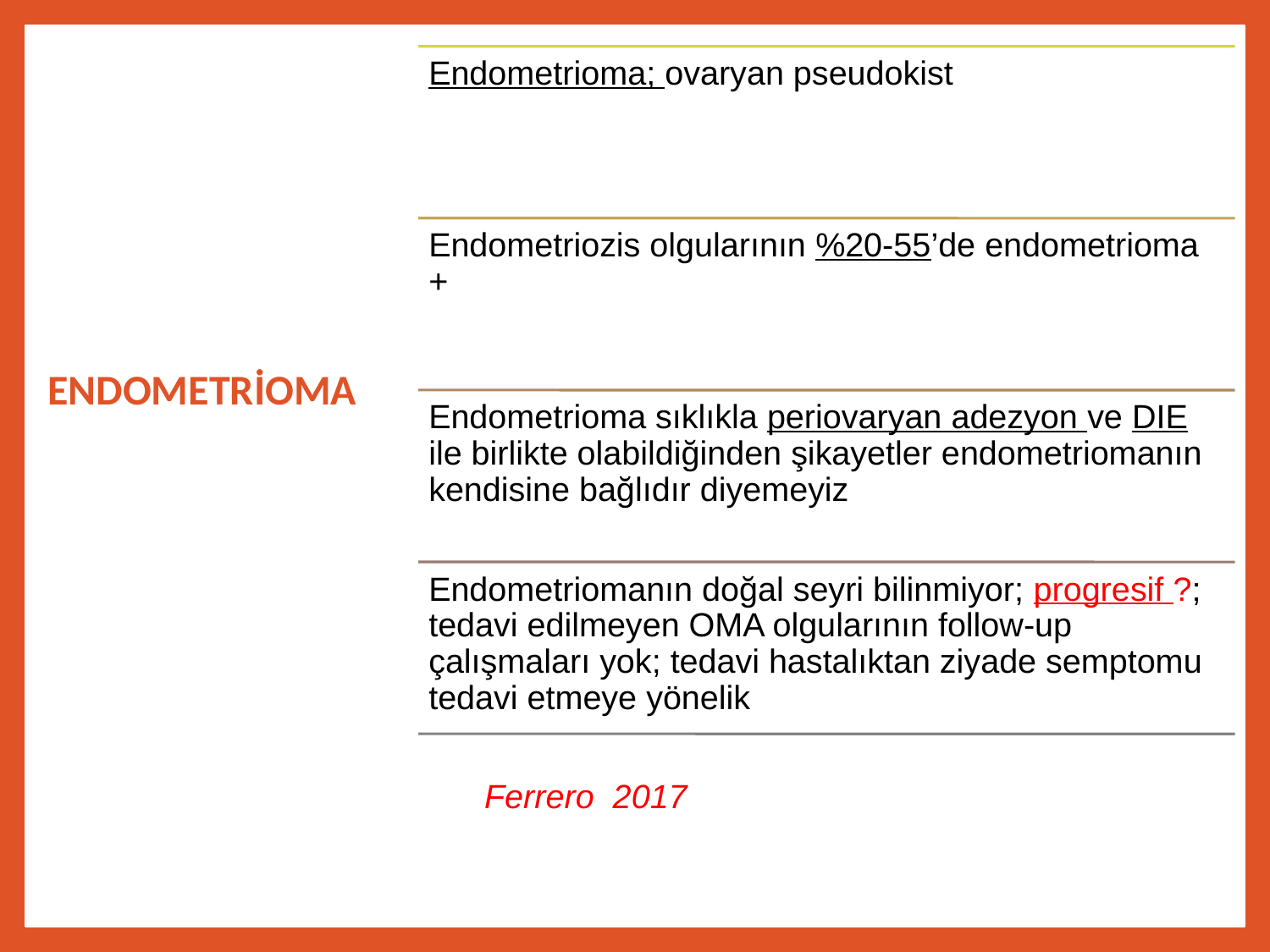

Endometrioma; ovaryan pseudokist
Endometriozis olgularının %20-55’de endometrioma +
Endometrioma sıklıkla periovaryan adezyon ve DIE ile birlikte olabildiğinden şikayetler endometriomanın kendisine bağlıdır diyemeyiz
Endometriomanın doğal seyri bilinmiyor; progresif ?; tedavi edilmeyen OMA olgularının follow-up çalışmaları yok; tedavi hastalıktan ziyade semptomu tedavi etmeye yönelik
                                                                                            Ferrero  2017
# ENDOMETRİOMA